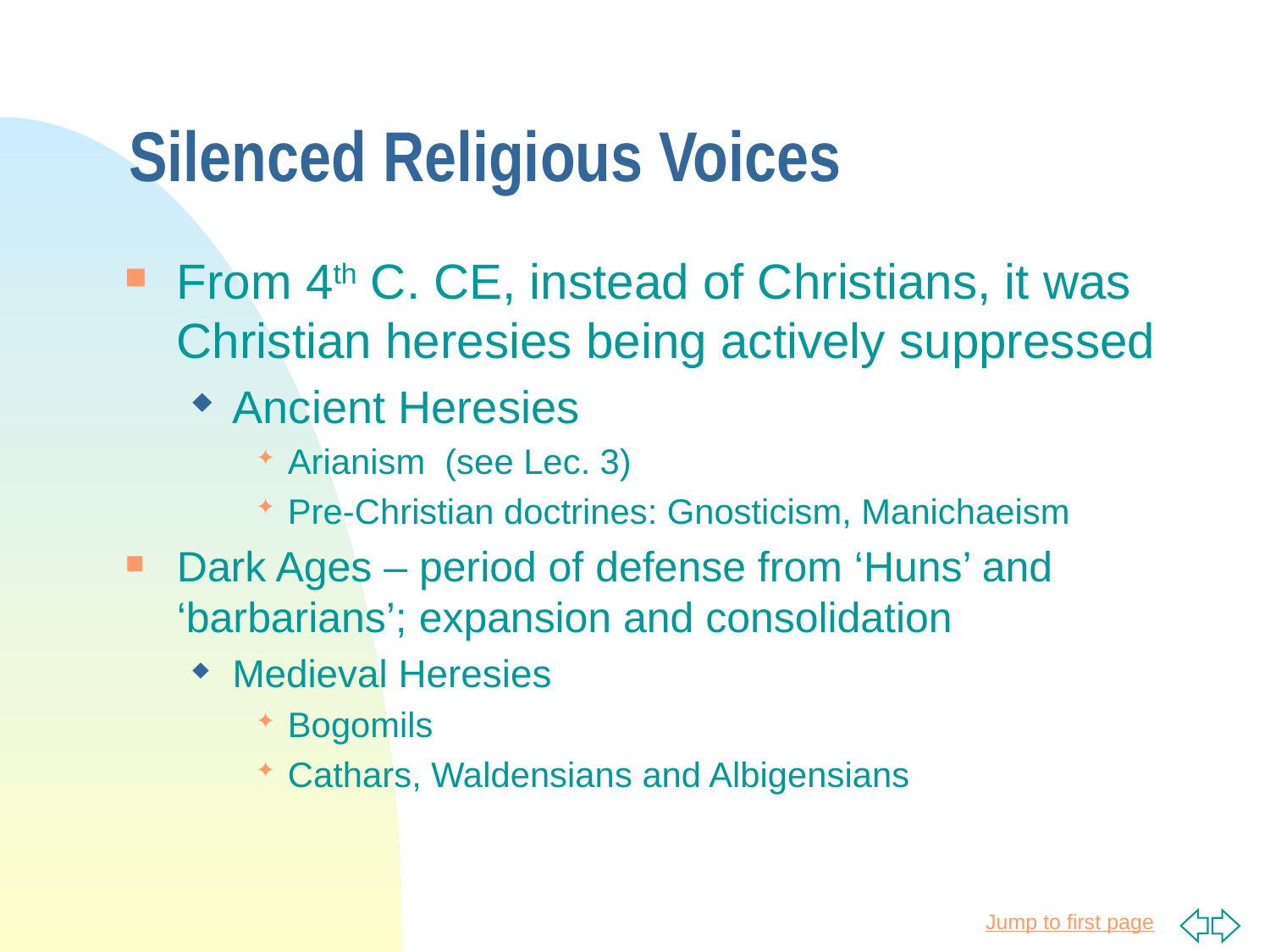

# Silenced Religious Voices
From 4th C. CE, instead of Christians, it was Christian heresies being actively suppressed
Ancient Heresies
Arianism  (see Lec. 3)
Pre-Christian doctrines: Gnosticism, Manichaeism
Dark Ages – period of defense from ‘Huns’ and ‘barbarians’; expansion and consolidation
Medieval Heresies
Bogomils
Cathars, Waldensians and Albigensians